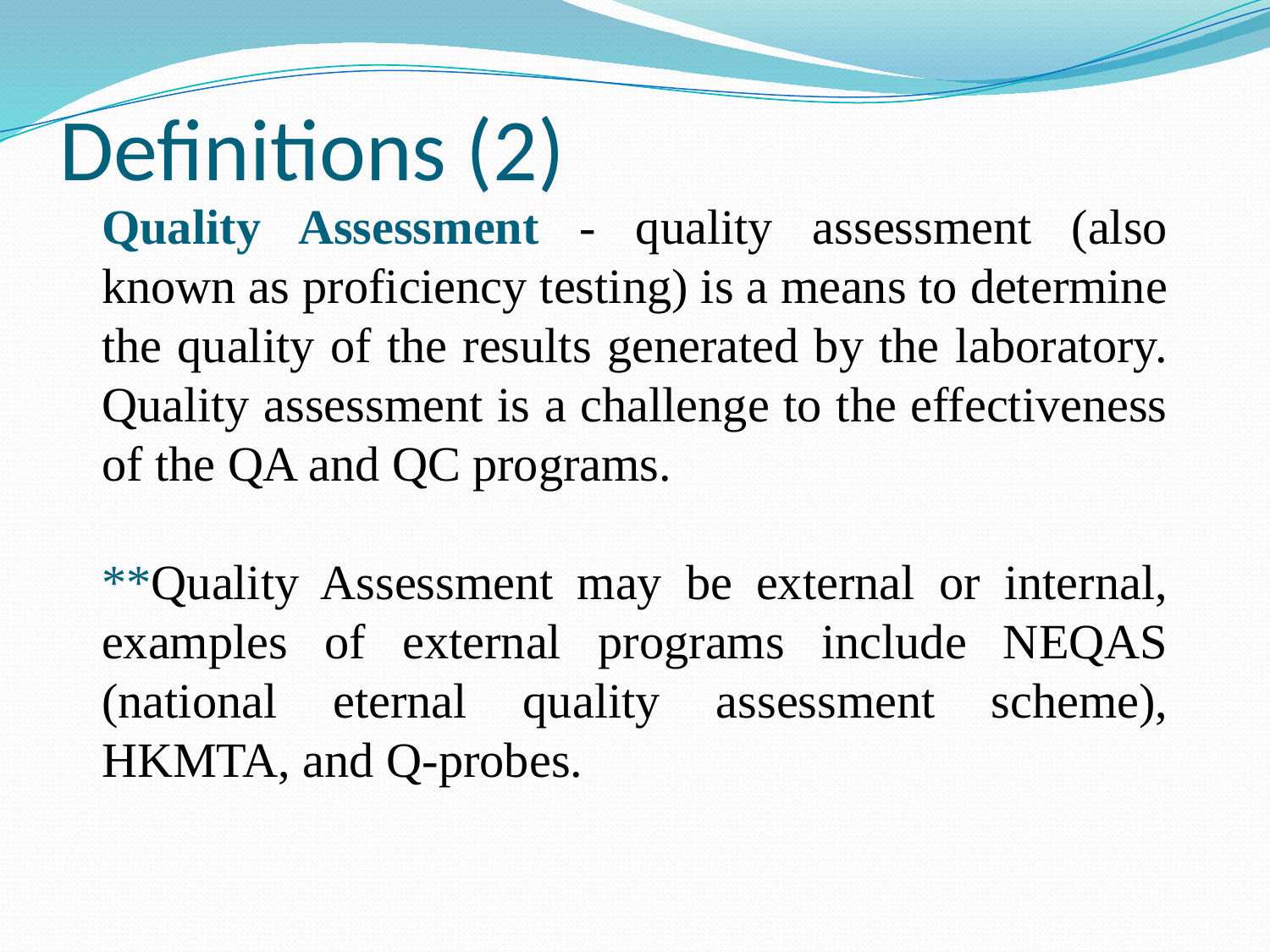

# Definitions (2)
Quality Assessment - quality assessment (also known as proficiency testing) is a means to determine the quality of the results generated by the laboratory. Quality assessment is a challenge to the effectiveness of the QA and QC programs.

**Quality Assessment may be external or internal, examples of external programs include NEQAS (national eternal quality assessment scheme), HKMTA, and Q-probes.